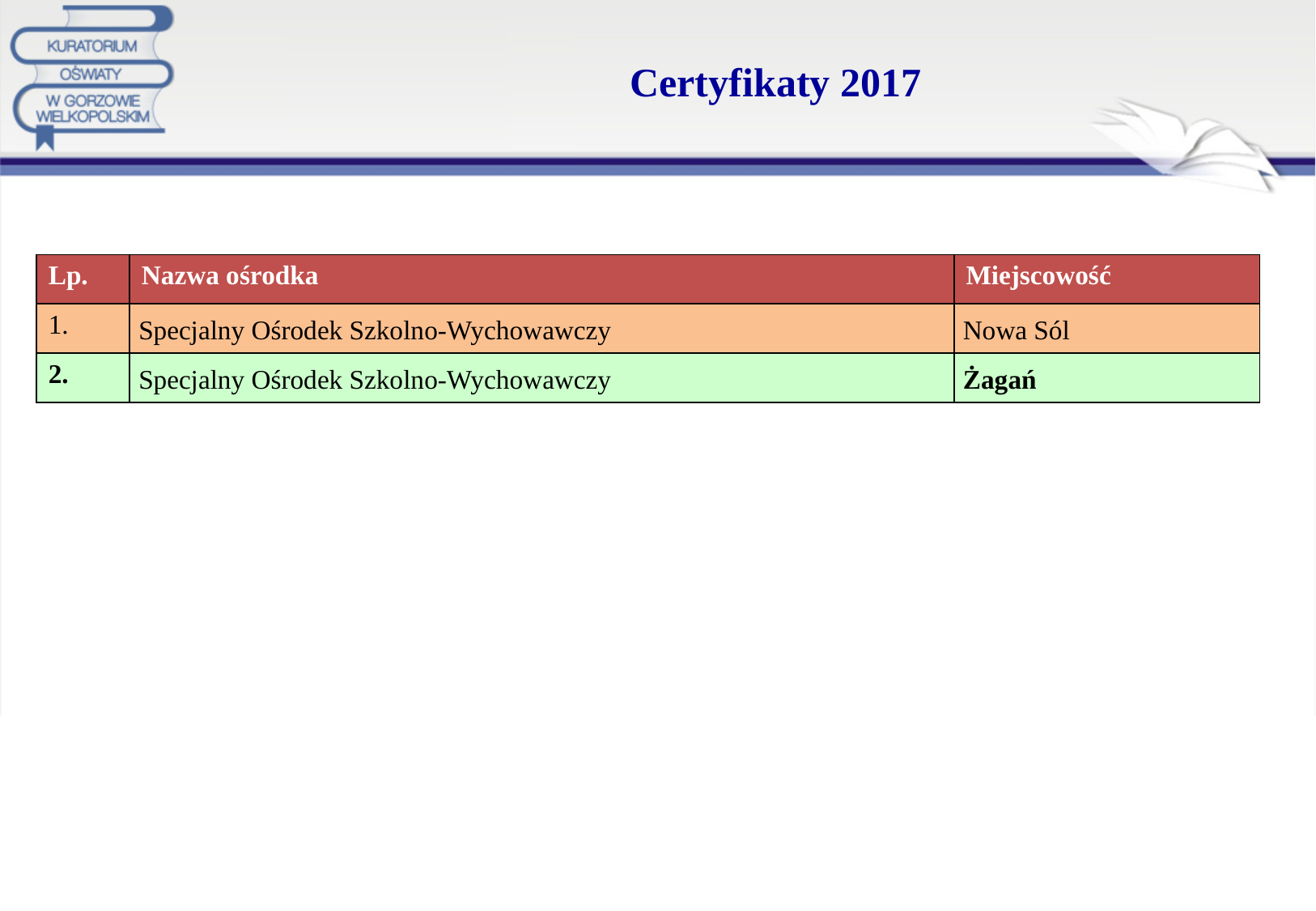

# Certyfikaty 2017

| Lp. | Nazwa ośrodka | Miejscowość |
| --- | --- | --- |
| 1. | Specjalny Ośrodek Szkolno-Wychowawczy | Nowa Sól |
| 2. | Specjalny Ośrodek Szkolno-Wychowawczy | Żagań |